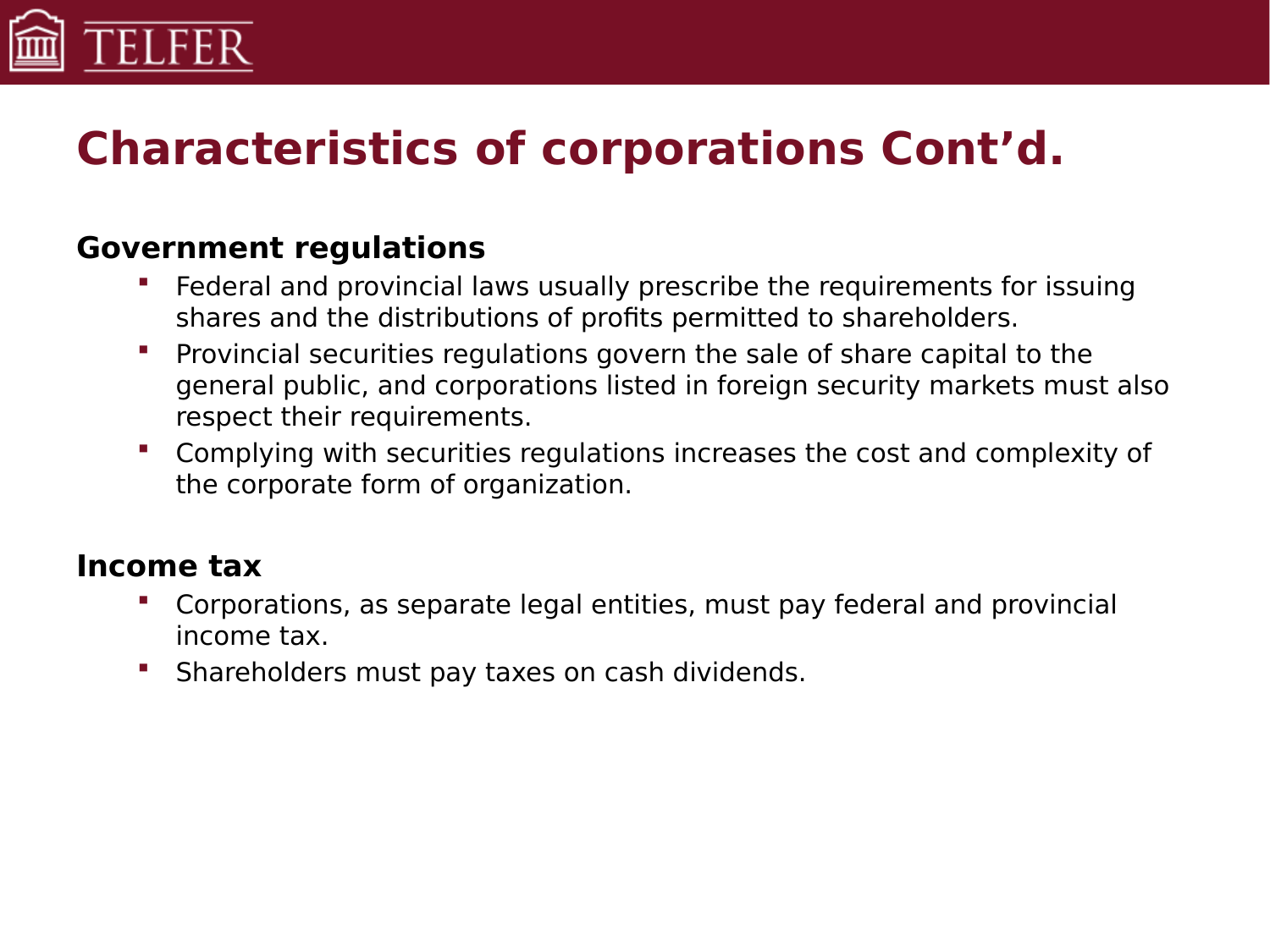

# Characteristics of corporations Cont’d.
Government regulations
Federal and provincial laws usually prescribe the requirements for issuing shares and the distributions of profits permitted to shareholders.
Provincial securities regulations govern the sale of share capital to the general public, and corporations listed in foreign security markets must also respect their requirements.
Complying with securities regulations increases the cost and complexity of the corporate form of organization.

Income tax
Corporations, as separate legal entities, must pay federal and provincial income tax.
Shareholders must pay taxes on cash dividends.